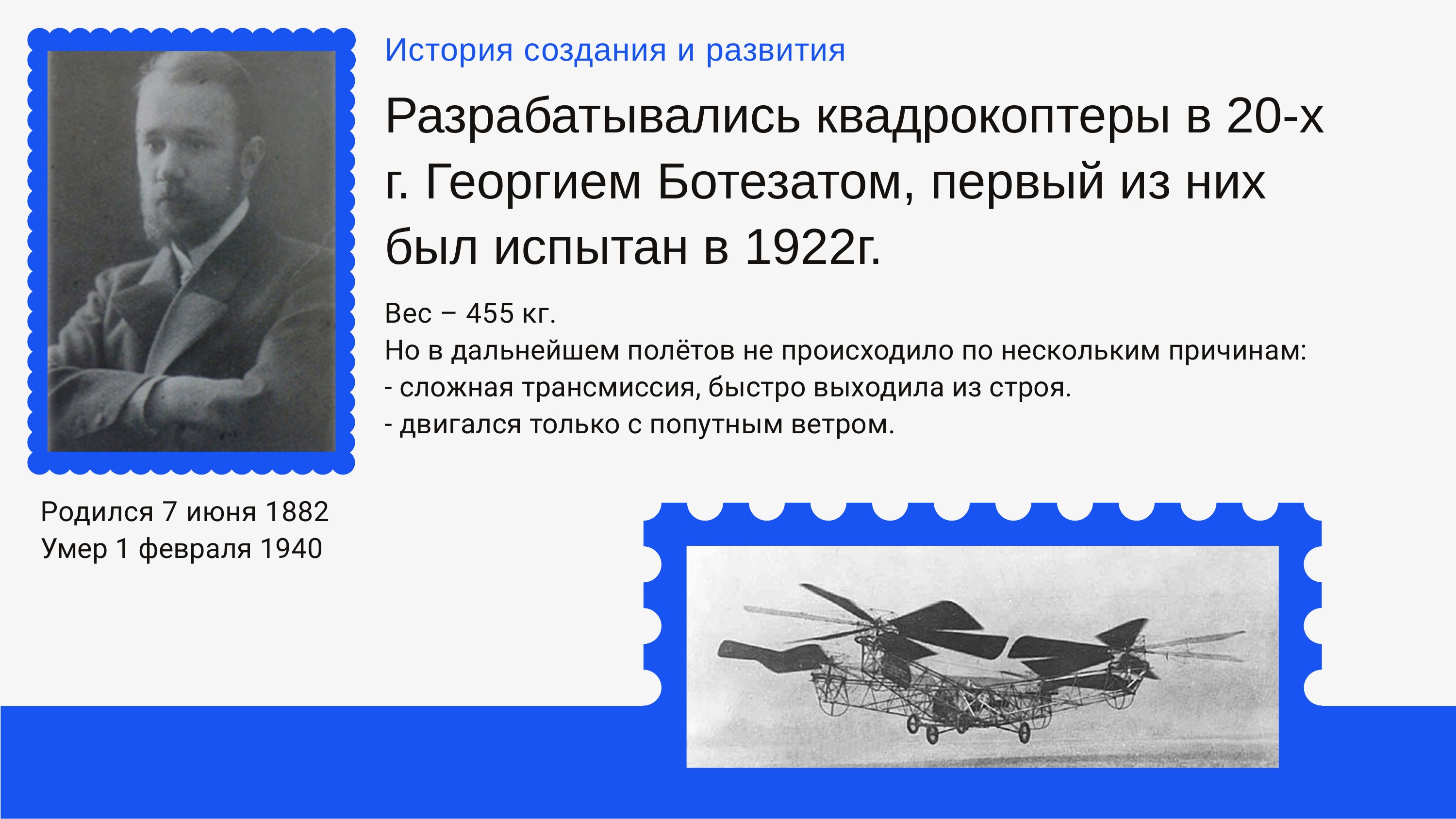

История создания и развития

Разрабатывались квадрокоптеры в 20-х г. Георгием Ботезатом, первый из них был испытан в 1922г.
Вес – 455 кг.
Но в дальнейшем полётов не происходило по нескольким причинам:
- сложная трансмиссия, быстро выходила из строя.
- двигался только с попутным ветром.

Родился 7 июня 1882
Умер 1 февраля 1940